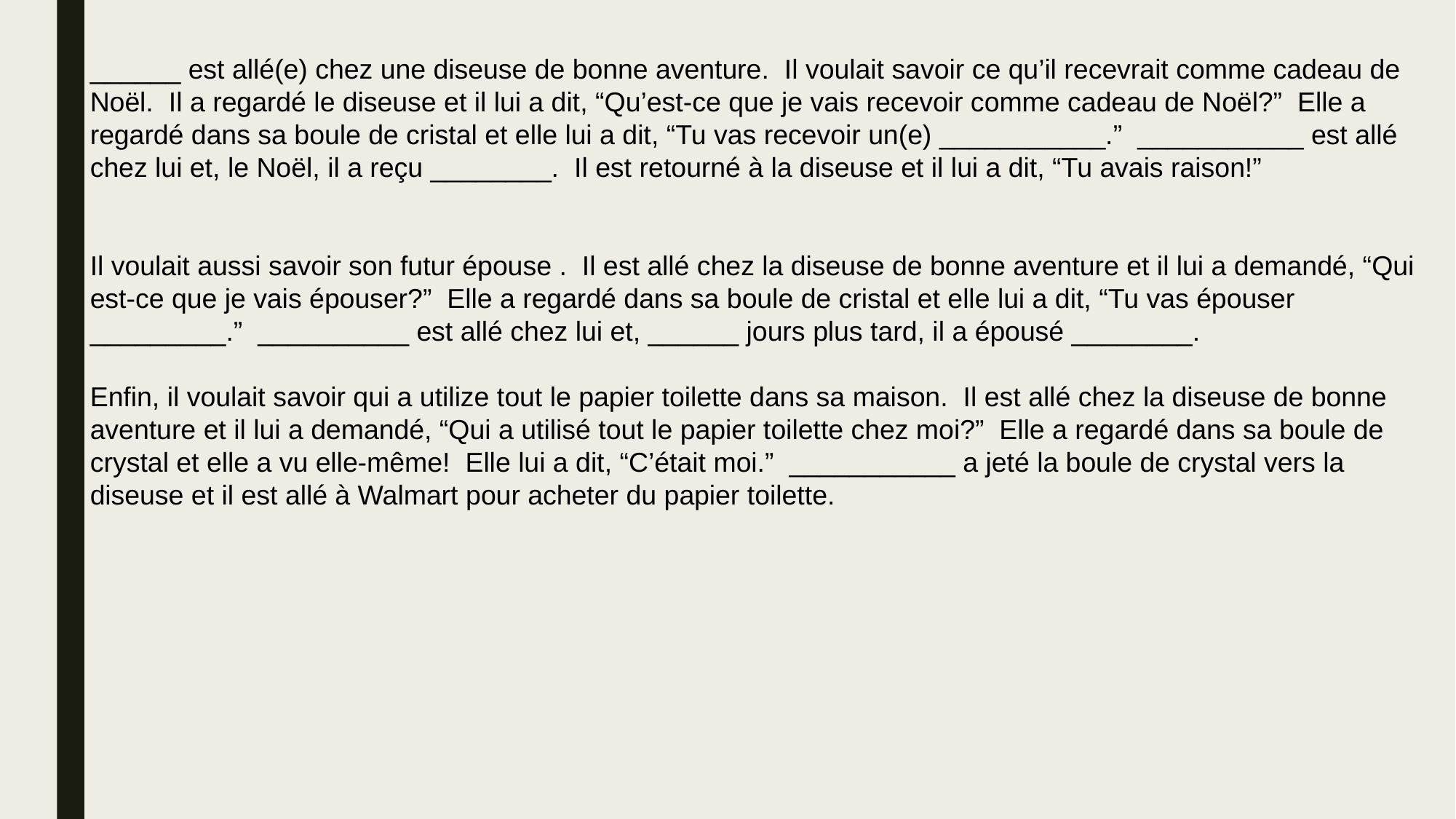

______ est allé(e) chez une diseuse de bonne aventure.  Il voulait savoir ce qu’il recevrait comme cadeau de Noël.  Il a regardé le diseuse et il lui a dit, “Qu’est-ce que je vais recevoir comme cadeau de Noël?”  Elle a regardé dans sa boule de cristal et elle lui a dit, “Tu vas recevoir un(e) ___________.”  ___________ est allé chez lui et, le Noël, il a reçu ________.  Il est retourné à la diseuse et il lui a dit, “Tu avais raison!”

Il voulait aussi savoir son futur épouse .  Il est allé chez la diseuse de bonne aventure et il lui a demandé, “Qui est-ce que je vais épouser?”  Elle a regardé dans sa boule de cristal et elle lui a dit, “Tu vas épouser _________.”  __________ est allé chez lui et, ______ jours plus tard, il a épousé ________.

Enfin, il voulait savoir qui a utilize tout le papier toilette dans sa maison.  Il est allé chez la diseuse de bonne aventure et il lui a demandé, “Qui a utilisé tout le papier toilette chez moi?”  Elle a regardé dans sa boule de crystal et elle a vu elle-même!  Elle lui a dit, “C’était moi.”  ___________ a jeté la boule de crystal vers la diseuse et il est allé à Walmart pour acheter du papier toilette.